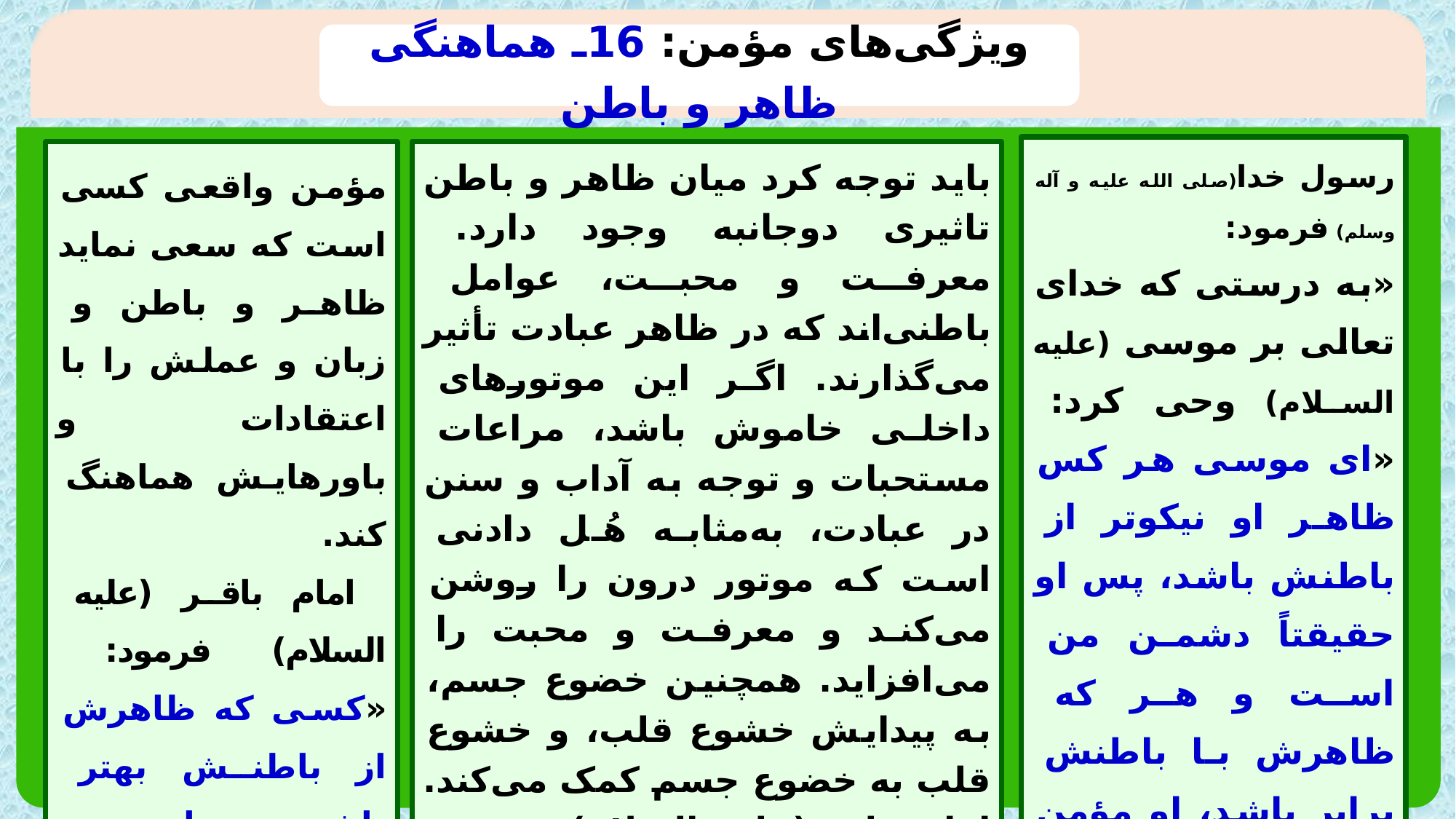

ویژگی‌های مؤمن: 16ـ هماهنگی ظاهر و باطن

رسول خدا(صلی الله علیه و آله وسلم) فرمود:
«به درستى که خداى تعالى بر موسى (علیه السلام) وحى کرد: «اى موسى هر کس ظاهر او نیکوتر از باطنش باشد، پس او حقیقتاً دشمن من است و هر که ظاهرش با باطنش برابر باشد، او مؤمن حقیقی است، و هر کس باطن او نیکوتر از ظاهرش باشد او دوست  حقیقی من است.»
باید توجه کرد میان ظاهر و باطن تاثیری دوجانبه وجود دارد. معرفت و محبت، عوامل باطنی‌اند که در ظاهر عبادت تأثیر می‌گذارند. اگر این موتورهای داخلی خاموش باشد، مراعات مستحبات و توجه به آداب و سنن در عبادت، به‌مثابه هُل دادنی است که موتور درون را روشن می‌کند و معرفت و محبت را می‌افزاید. همچنین خضوع جسم، به پیدایش خشوع قلب، و خشوع قلب به خضوع جسم کمک می‌کند. امام علی (علیه السلام) فرموده است: «مَنْ خَشَعَ قَلْبُهُ خَشَعَتْ جَوَارِحُهُ؛  کسی که قلبش خاشع باشد اعضا و جوارحش نیز خاشع است.»
مؤمن واقعی کسی است که سعی نماید ظاهر و باطن و زبان و عملش را با اعتقادات و باورهایش هماهنگ کند.
 امام باقر (علیه السلام) فرمود: «کسی که ظاهرش از باطنش بهتر باشد، ترازوی اعمالش سبک خواهد بود.»
امام جواد (علیه السلام) فرمود: در ظاهر دوست خدا و در باطن دشمن خدا نباشید.»